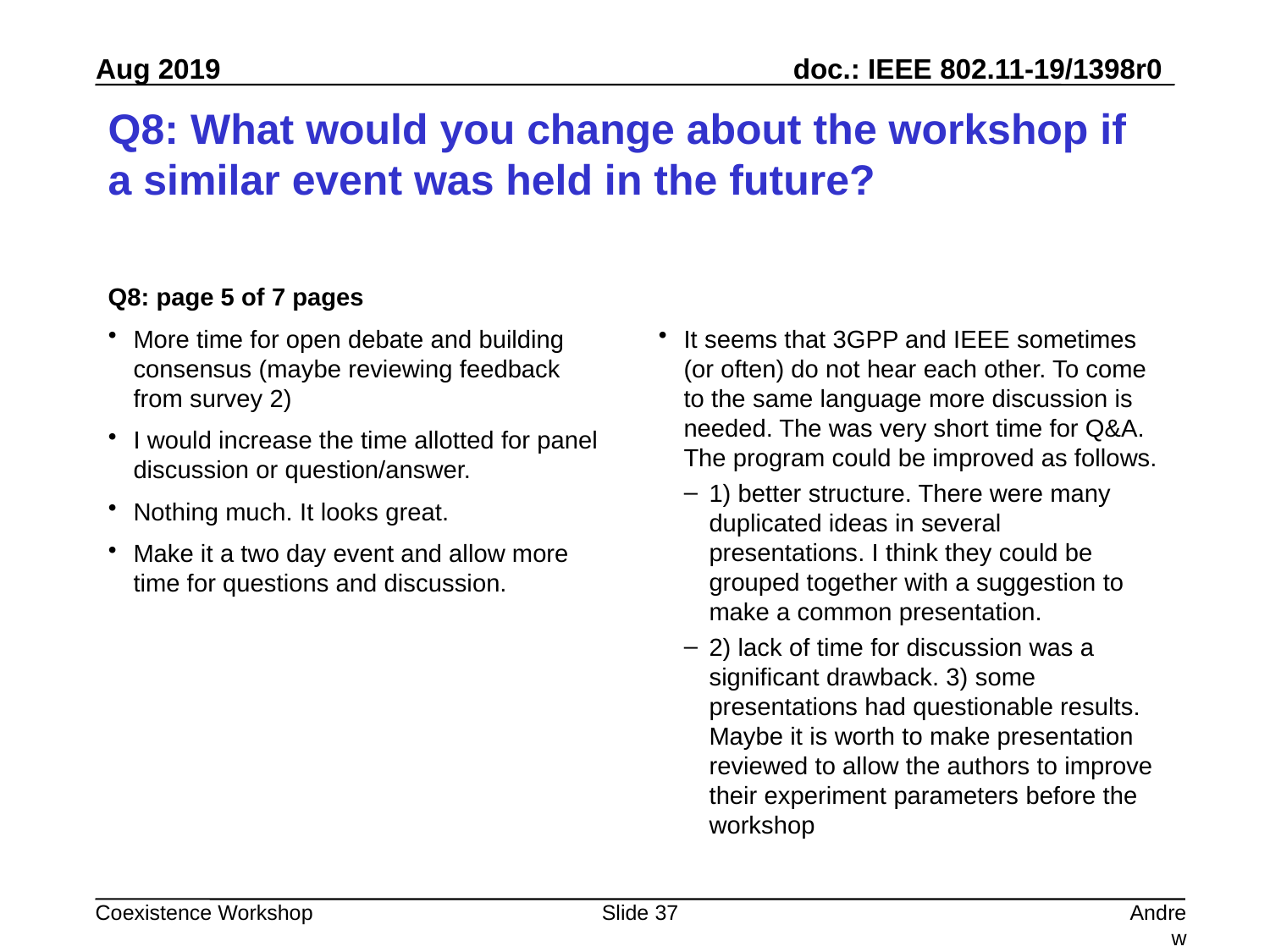

# Q8: What would you change about the workshop if a similar event was held in the future?
Q8: page 5 of 7 pages
More time for open debate and building consensus (maybe reviewing feedback from survey 2)
I would increase the time allotted for panel discussion or question/answer.
Nothing much. It looks great.
Make it a two day event and allow more time for questions and discussion.

It seems that 3GPP and IEEE sometimes (or often) do not hear each other. To come to the same language more discussion is needed. The was very short time for Q&A. The program could be improved as follows.
1) better structure. There were many duplicated ideas in several presentations. I think they could be grouped together with a suggestion to make a common presentation.
2) lack of time for discussion was a significant drawback. 3) some presentations had questionable results. Maybe it is worth to make presentation reviewed to allow the authors to improve their experiment parameters before the workshop
Slide 37
Andrew Myles, Cisco